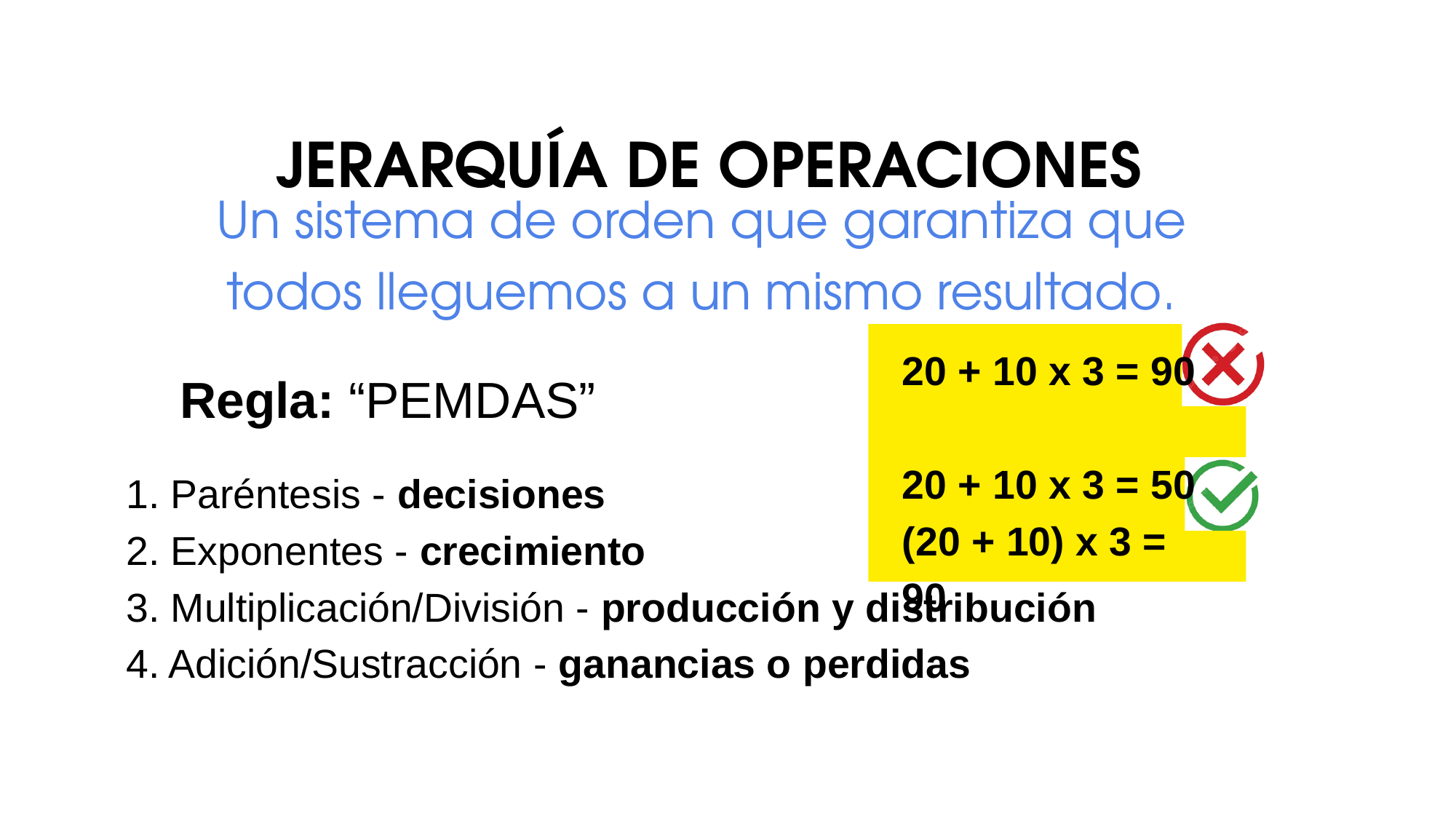

JERARQUÍA DE OPERACIONES
Un sistema de orden que garantiza que todos lleguemos a un mismo resultado.

20 + 10 x 3 = 90

20 + 10 x 3 = 50
(20 + 10) x 3 = 90
Regla: “PEMDAS”

1. Paréntesis - decisiones
2. Exponentes - crecimiento
3. Multiplicación/División - producción y distribución
4. Adición/Sustracción - ganancias o perdidas